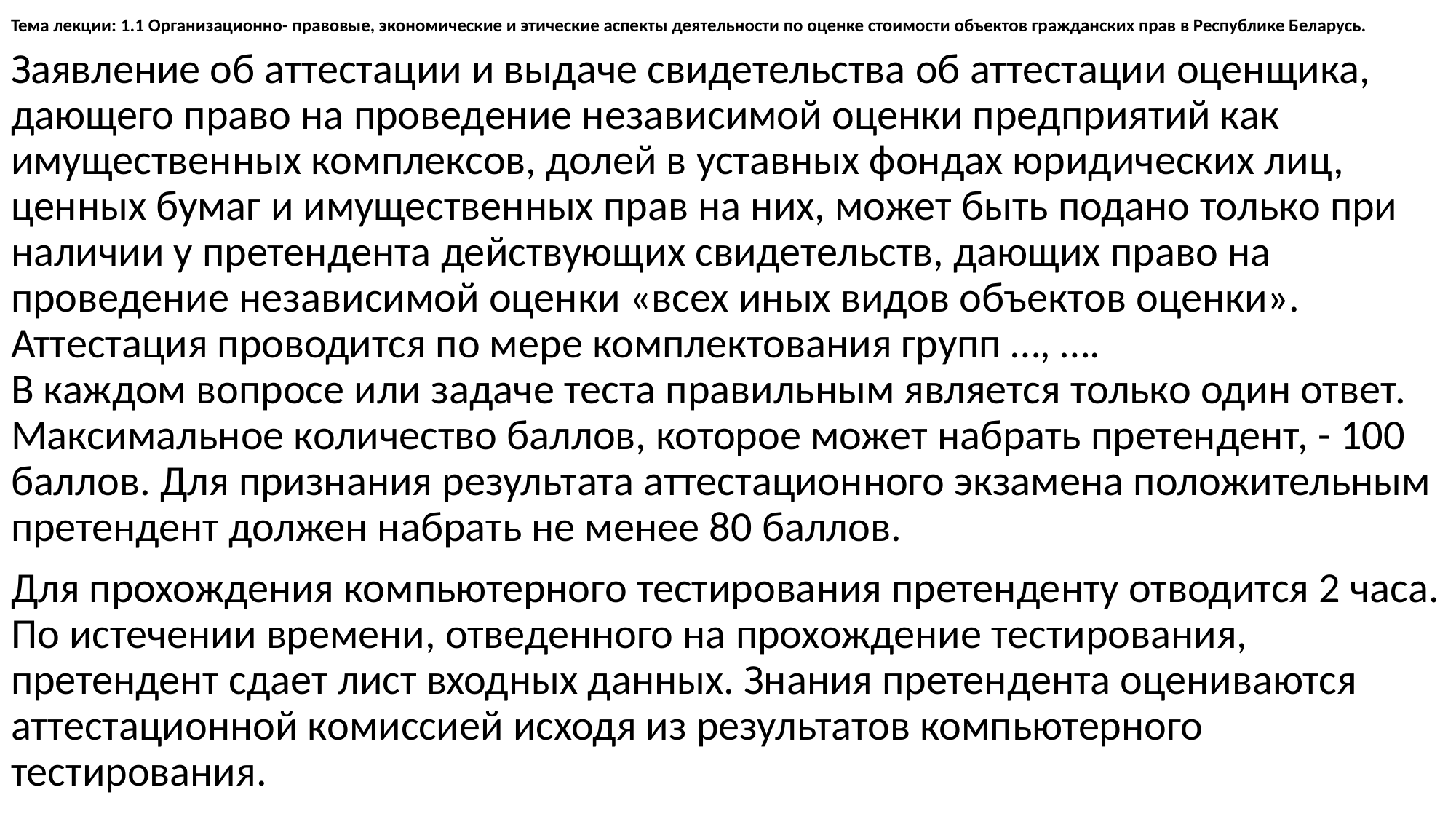

# Тема лекции: 1.1 Организационно- правовые, экономические и этические аспекты деятельности по оценке стоимости объектов гражданских прав в Республике Беларусь.
Заявление об аттестации и выдаче свидетельства об аттестации оценщика, дающего право на проведение независимой оценки предприятий как имущественных комплексов, долей в уставных фондах юридических лиц, ценных бумаг и имущественных прав на них, может быть подано только при наличии у претендента действующих свидетельств, дающих право на проведение независимой оценки «всех иных видов объектов оценки». Аттестация проводится по мере комплектования групп …, ….
В каждом вопросе или задаче теста правильным является только один ответ. Максимальное количество баллов, которое может набрать претендент, - 100 баллов. Для признания результата аттестационного экзамена положительным претендент должен набрать не менее 80 баллов.
Для прохождения компьютерного тестирования претенденту отводится 2 часа. По истечении времени, отведенного на прохождение тестирования, претендент сдает лист входных данных. Знания претендента оцениваются аттестационной комиссией исходя из результатов компьютерного тестирования.